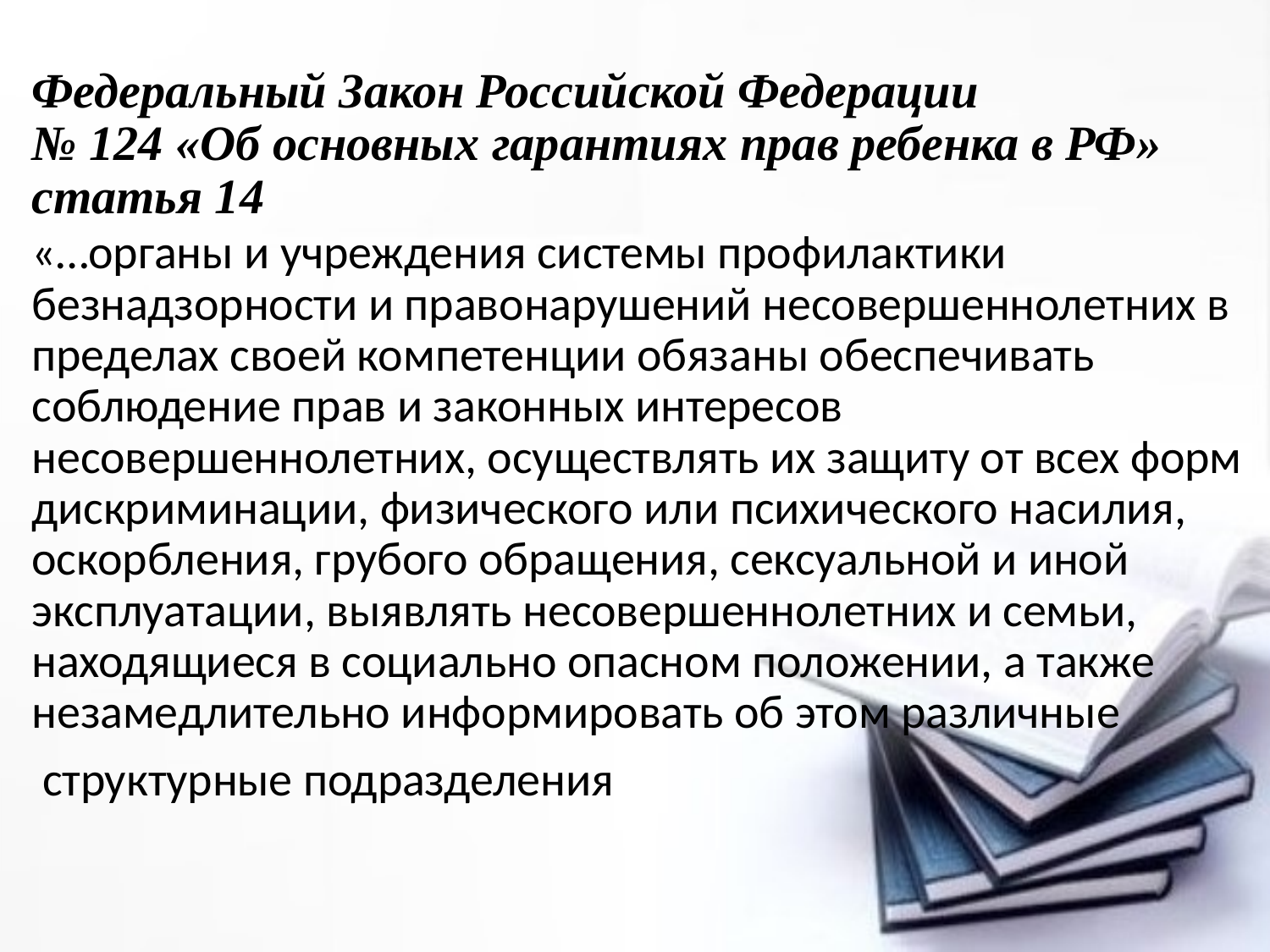

# Федеральный Закон Российской Федерации № 124 «Об основных гарантиях прав ребенка в РФ» статья 14
«…органы и учреждения системы профилактики безнадзорности и правонарушений несовершеннолетних в пределах своей компетенции обязаны обеспечивать соблюдение прав и законных интересов несовершеннолетних, осуществлять их защиту от всех форм дискриминации, физического или психического насилия, оскорбления, грубого обращения, сексуальной и иной эксплуатации, выявлять несовершеннолетних и семьи, находящиеся в социально опасном положении, а также незамедлительно информировать об этом различные
 структурные подразделения